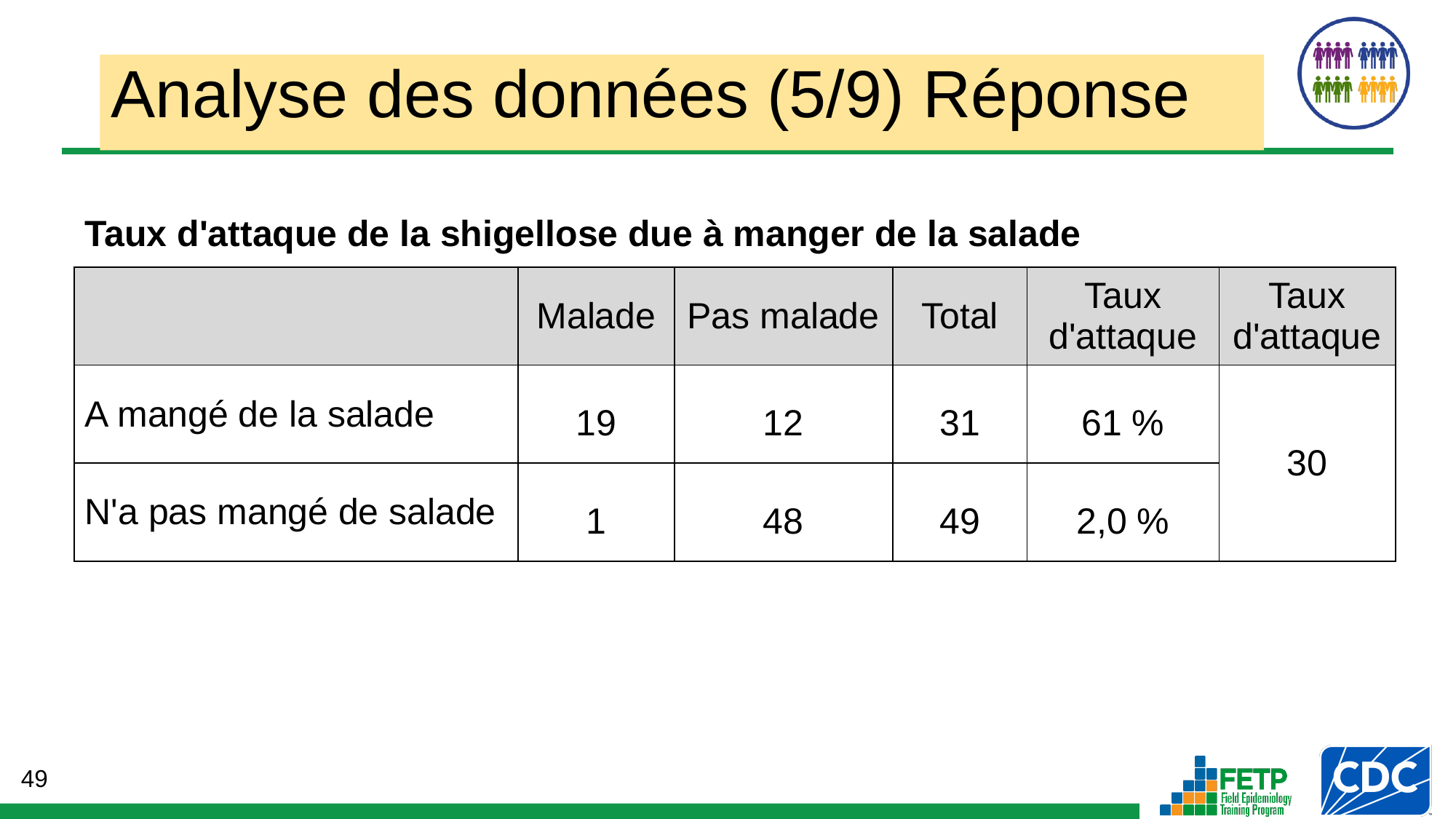

# Analyse des données (5/9) Réponse
Taux d'attaque de la shigellose due à manger de la salade

|  | Malade | Pas malade | Total | Taux d'attaque | Taux d'attaque |
| --- | --- | --- | --- | --- | --- |
| A mangé de la salade | 19 | 12 | 31 | 61 % | 30 |
| N'a pas mangé de salade | 1 | 48 | 49 | 2,0 % |  |